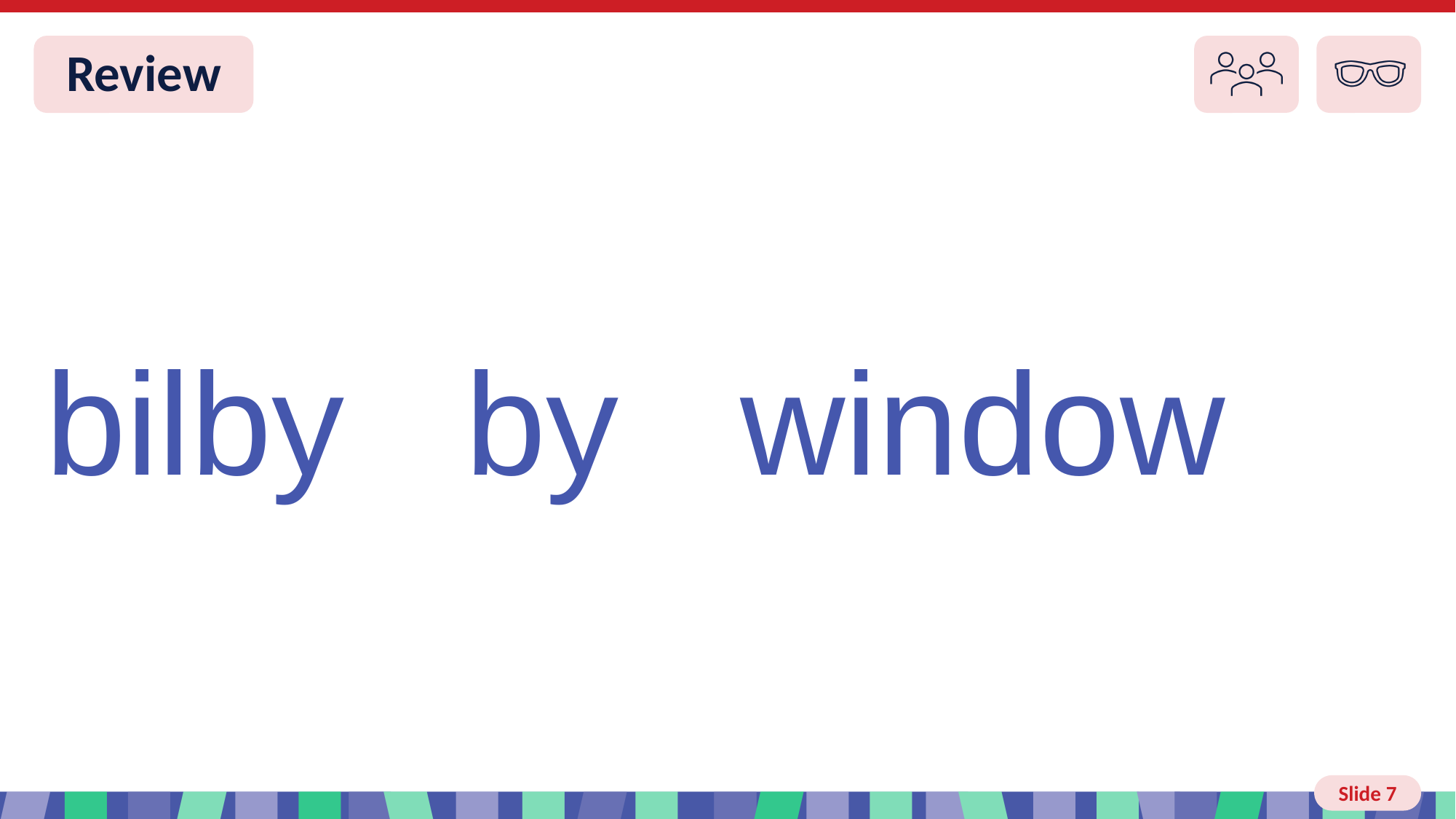

Slide 7 Review You do
bilby   by   window